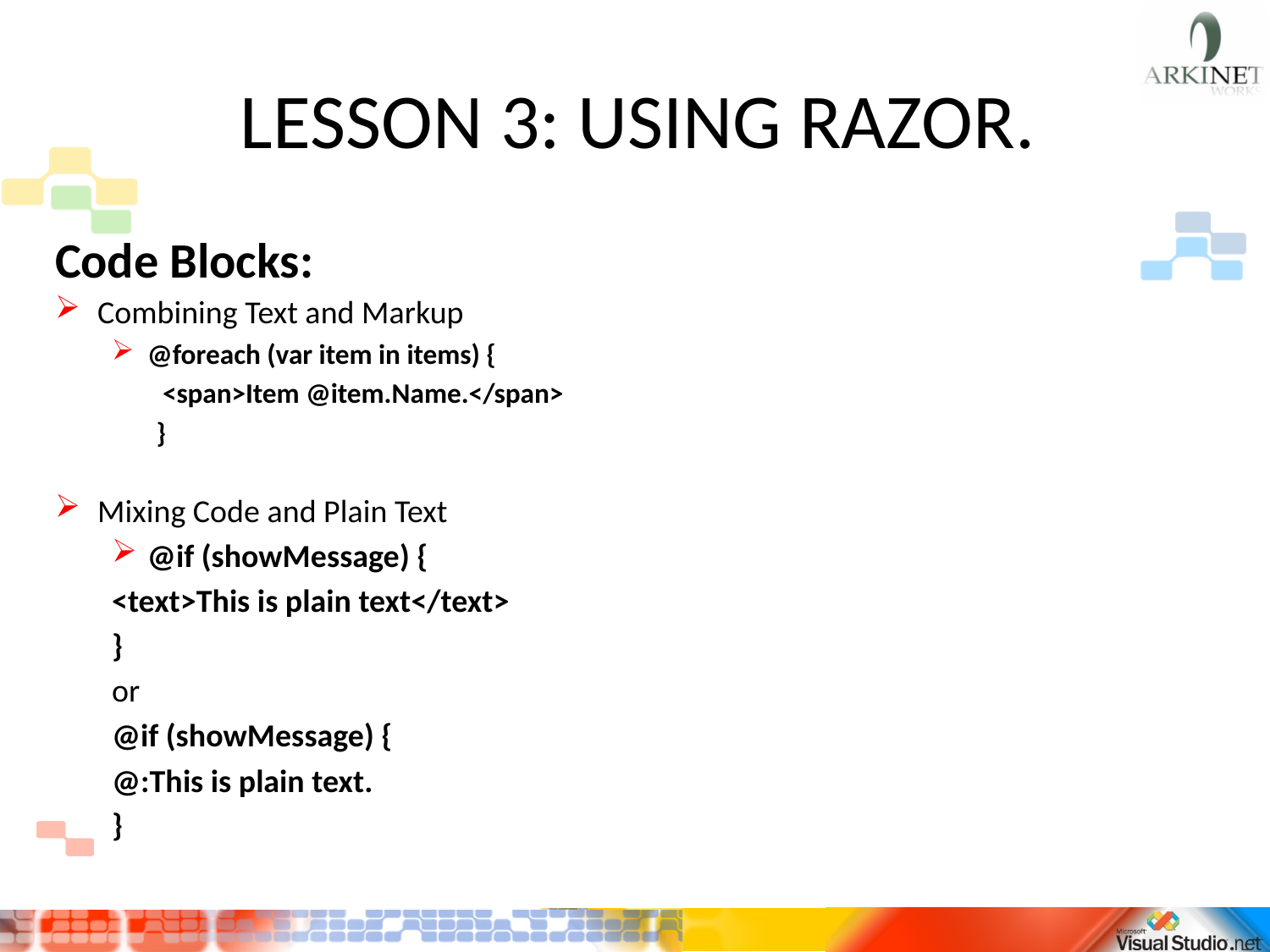

# LESSON 3: USING RAZOR.
Code Blocks:
Combining Text and Markup
@foreach (var item in items) {
        <span>Item @item.Name.</span>
       }

Mixing Code and Plain Text
@if (showMessage) {
	<text>This is plain text</text>
	}
	or
	@if (showMessage) {
	@:This is plain text.
	}